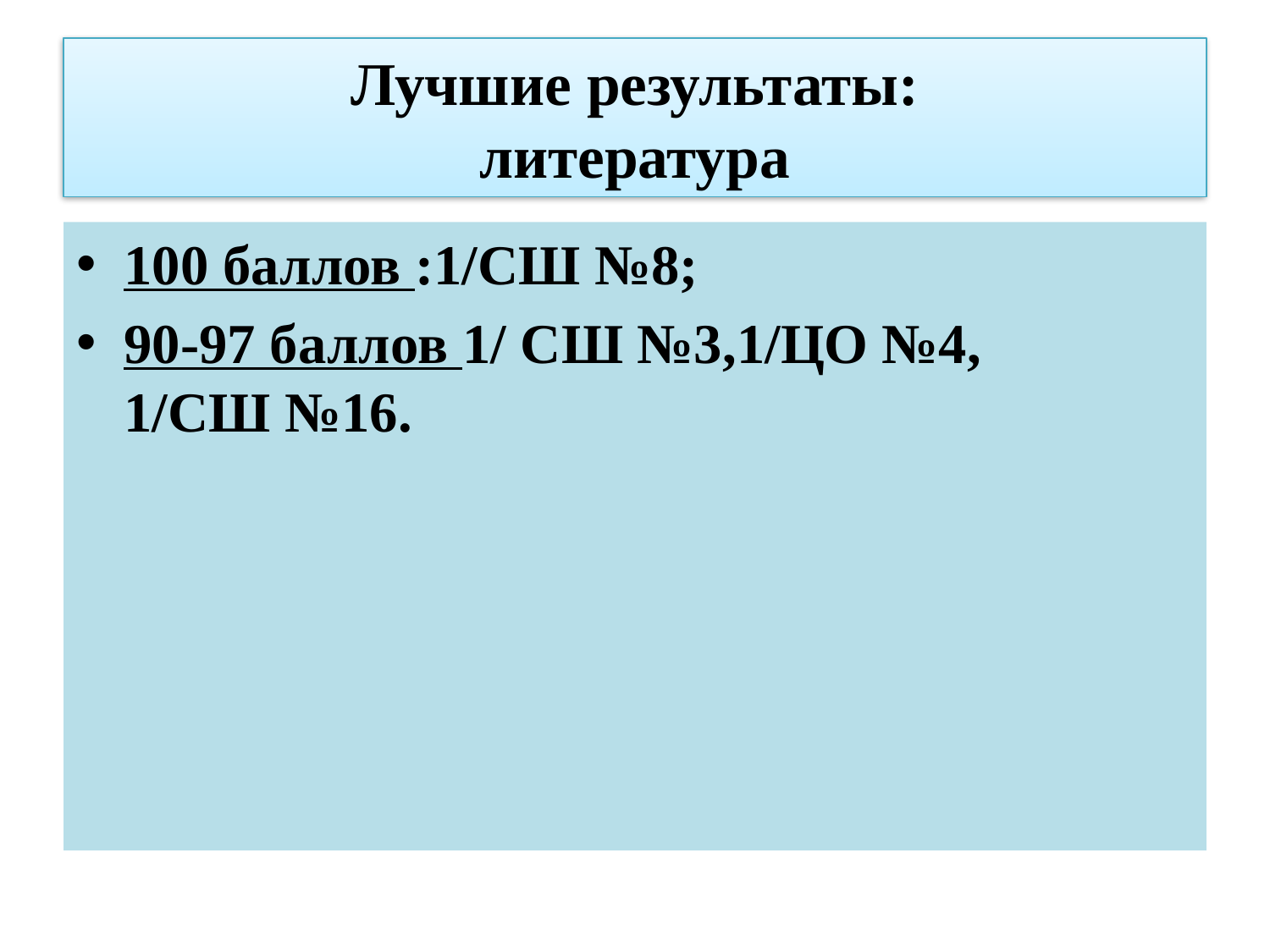

# Лучшие результаты: литература
100 баллов :1/СШ №8;
90-97 баллов 1/ СШ №3,1/ЦО №4,      1/СШ №16.